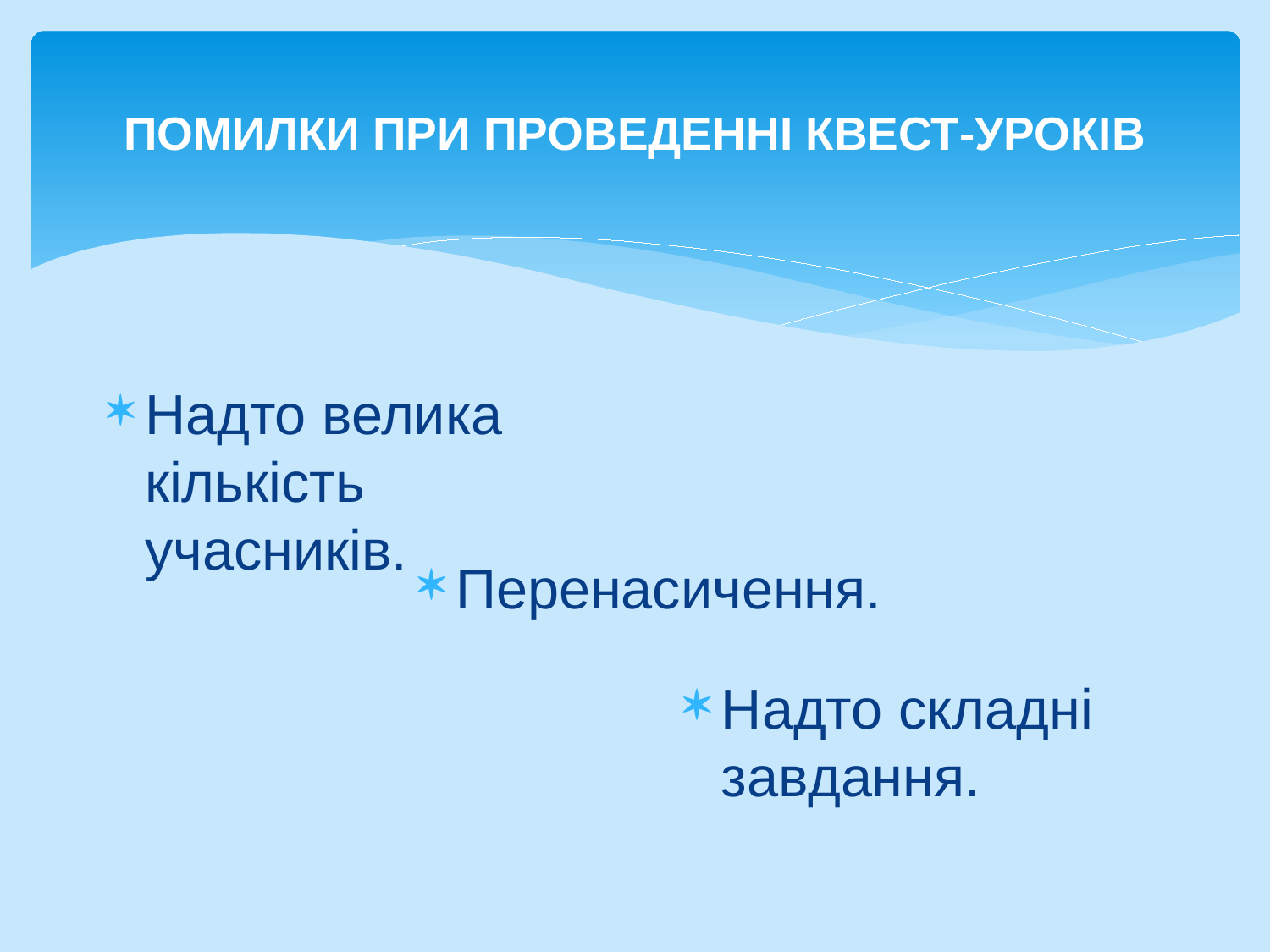

# ПОМИЛКИ ПРИ ПРОВЕДЕННІ КВЕСТ-УРОКІВ
Надто велика кількість учасників.
Перенасичення.
Надто складні завдання.